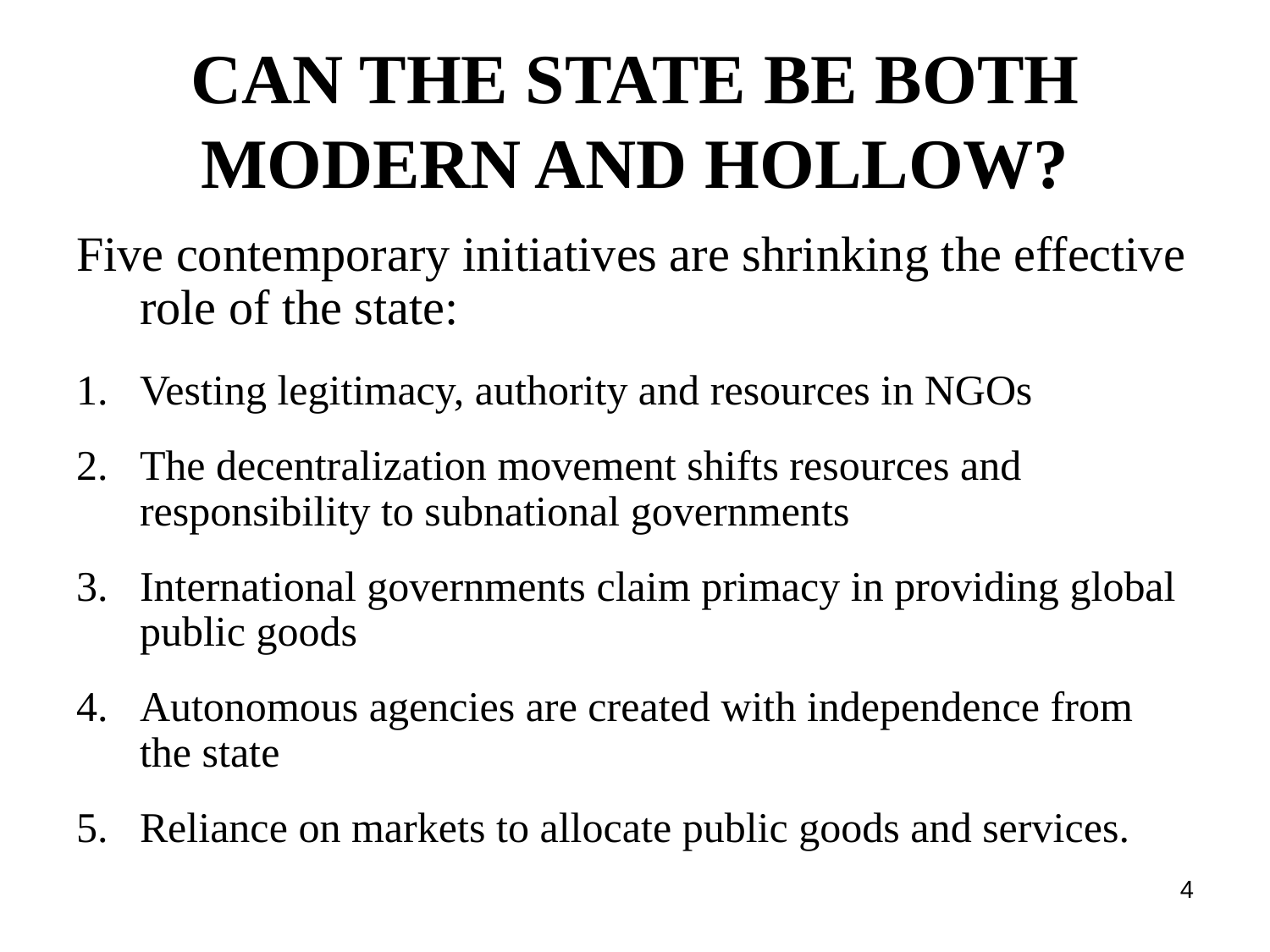

# CAN THE STATE BE BOTH MODERN AND HOLLOW?
Five contemporary initiatives are shrinking the effective role of the state:
Vesting legitimacy, authority and resources in NGOs
The decentralization movement shifts resources and responsibility to subnational governments
International governments claim primacy in providing global public goods
Autonomous agencies are created with independence from the state
Reliance on markets to allocate public goods and services.
4